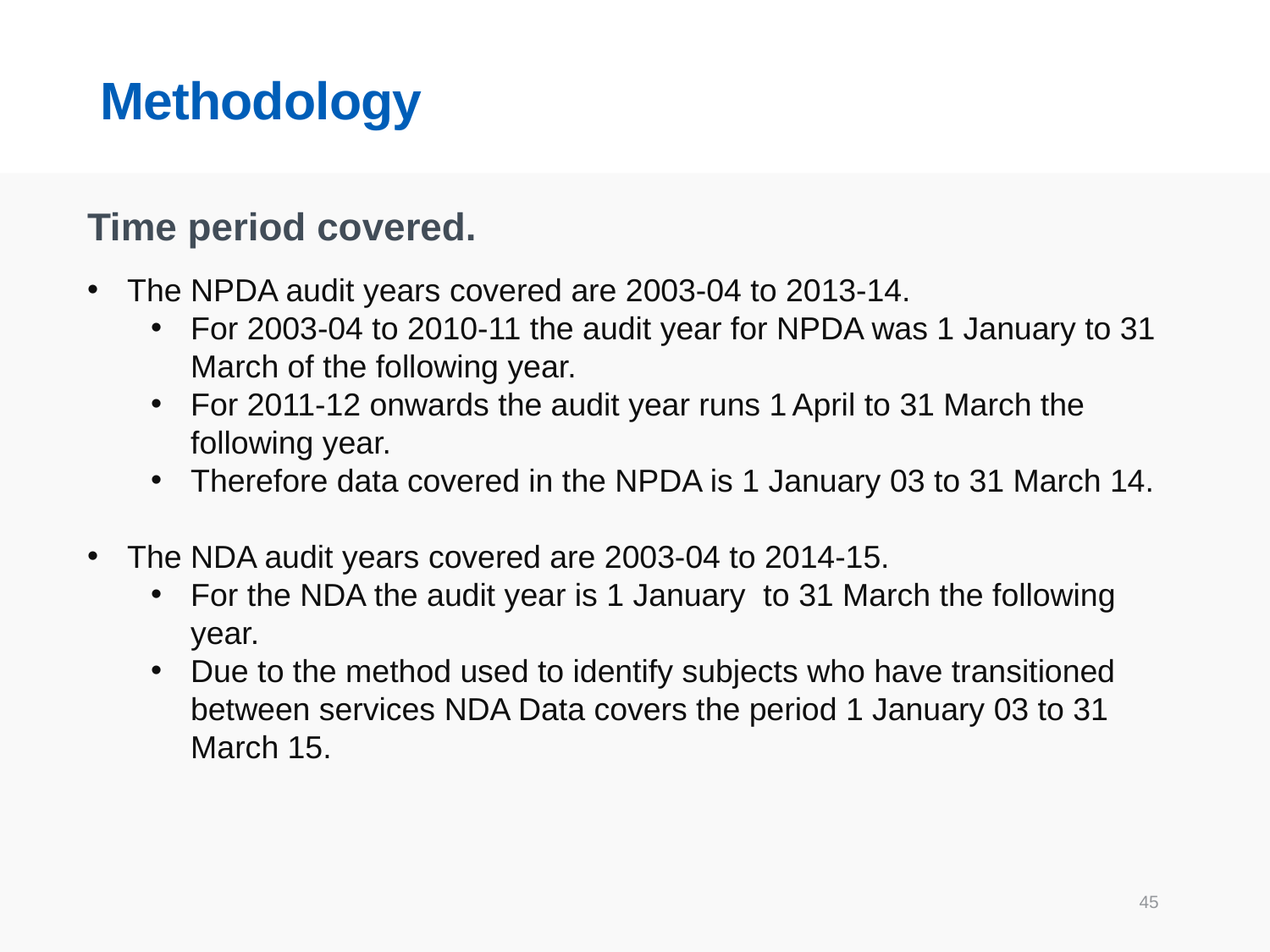

# Methodology
Time period covered.

The NPDA audit years covered are 2003-04 to 2013-14.
For 2003-04 to 2010-11 the audit year for NPDA was 1 January to 31 March of the following year.
For 2011-12 onwards the audit year runs 1 April to 31 March the following year.
Therefore data covered in the NPDA is 1 January 03 to 31 March 14.

The NDA audit years covered are 2003-04 to 2014-15.
For the NDA the audit year is 1 January  to 31 March the following year.
Due to the method used to identify subjects who have transitioned between services NDA Data covers the period 1 January 03 to 31 March 15.

45